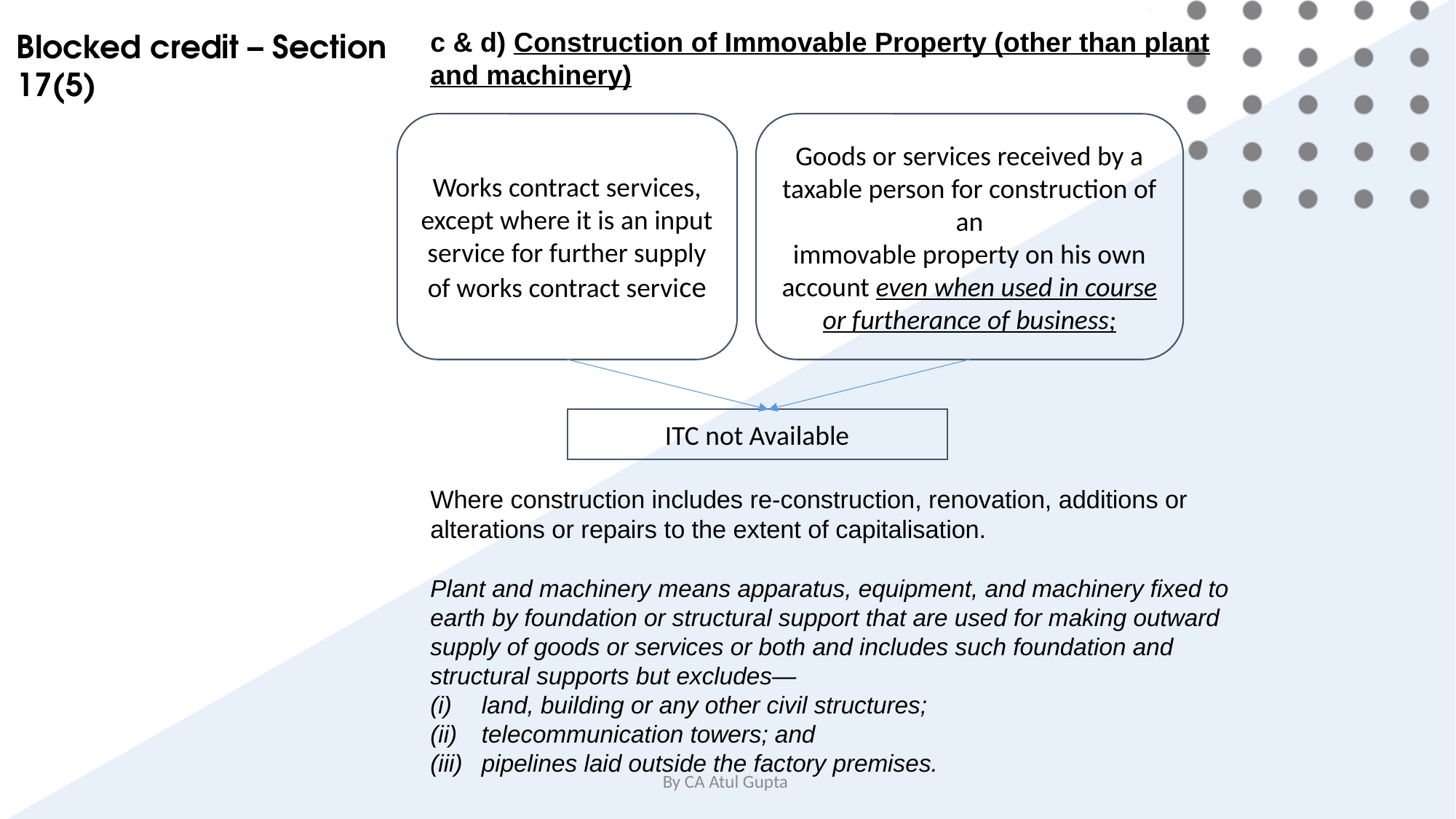

c & d) Construction of Immovable Property (other than plant and machinery)

Where construction includes re-construction, renovation, additions or alterations or repairs to the extent of capitalisation.

Plant and machinery means apparatus, equipment, and machinery fixed to earth by foundation or structural support that are used for making outward supply of goods or services or both and includes such foundation and structural supports but excludes—
land, building or any other civil structures;
telecommunication towers; and
pipelines laid outside the factory premises.

Blocked credit – Section 17(5)

Works contract services, except where it is an input service for further supply of works contract service
Goods or services received by a taxable person for construction of an
immovable property on his own account even when used in course or furtherance of business;
ITC not Available
By CA Atul Gupta